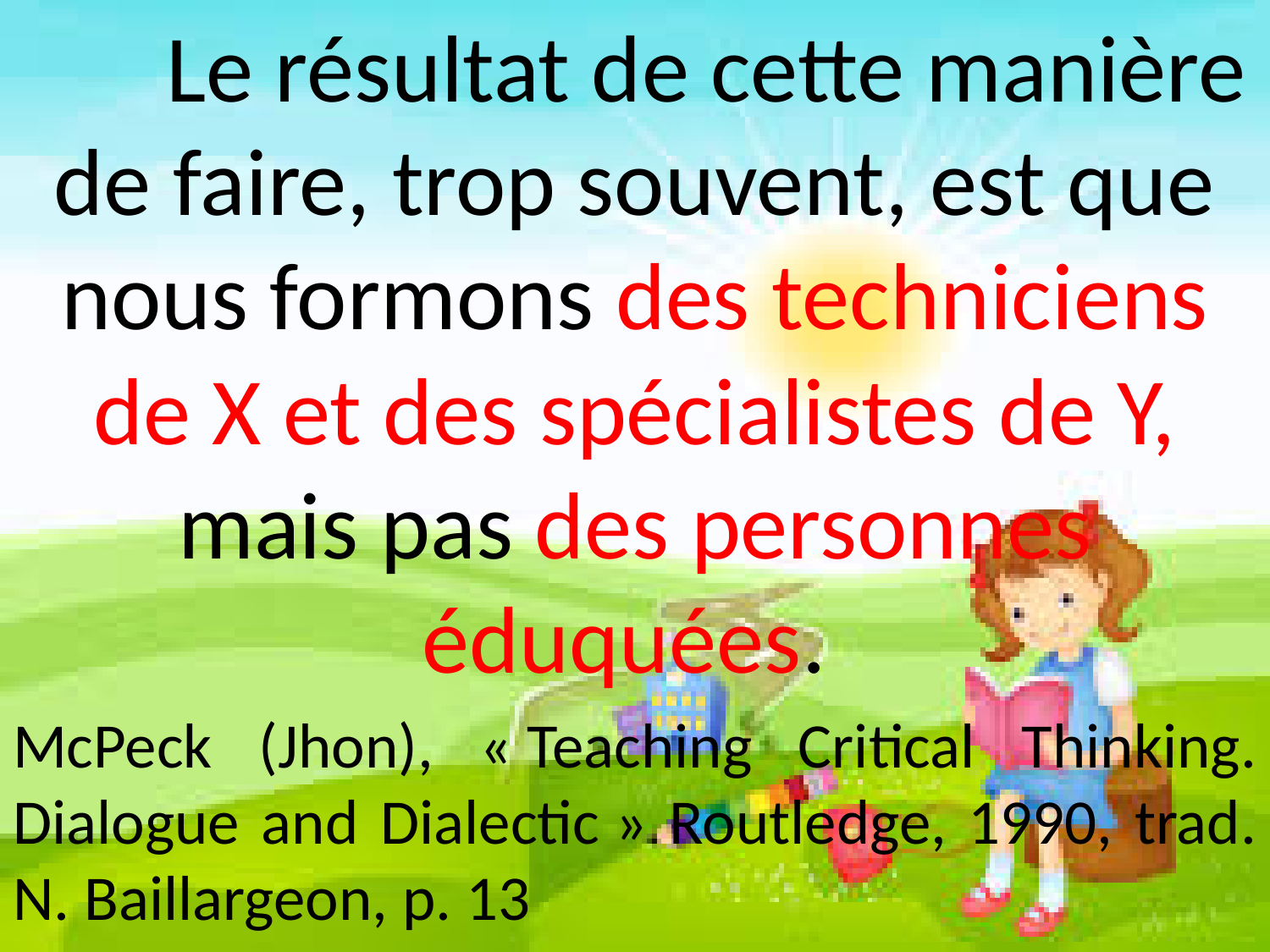

Le résultat de cette manière de faire, trop souvent, est que nous formons des techniciens de X et des spécialistes de Y, mais pas des personnes éduquées.
McPeck (Jhon), « Teaching Critical Thinking. Dialogue and Dialectic » Routledge, 1990, trad. N. Baillargeon, p. 13